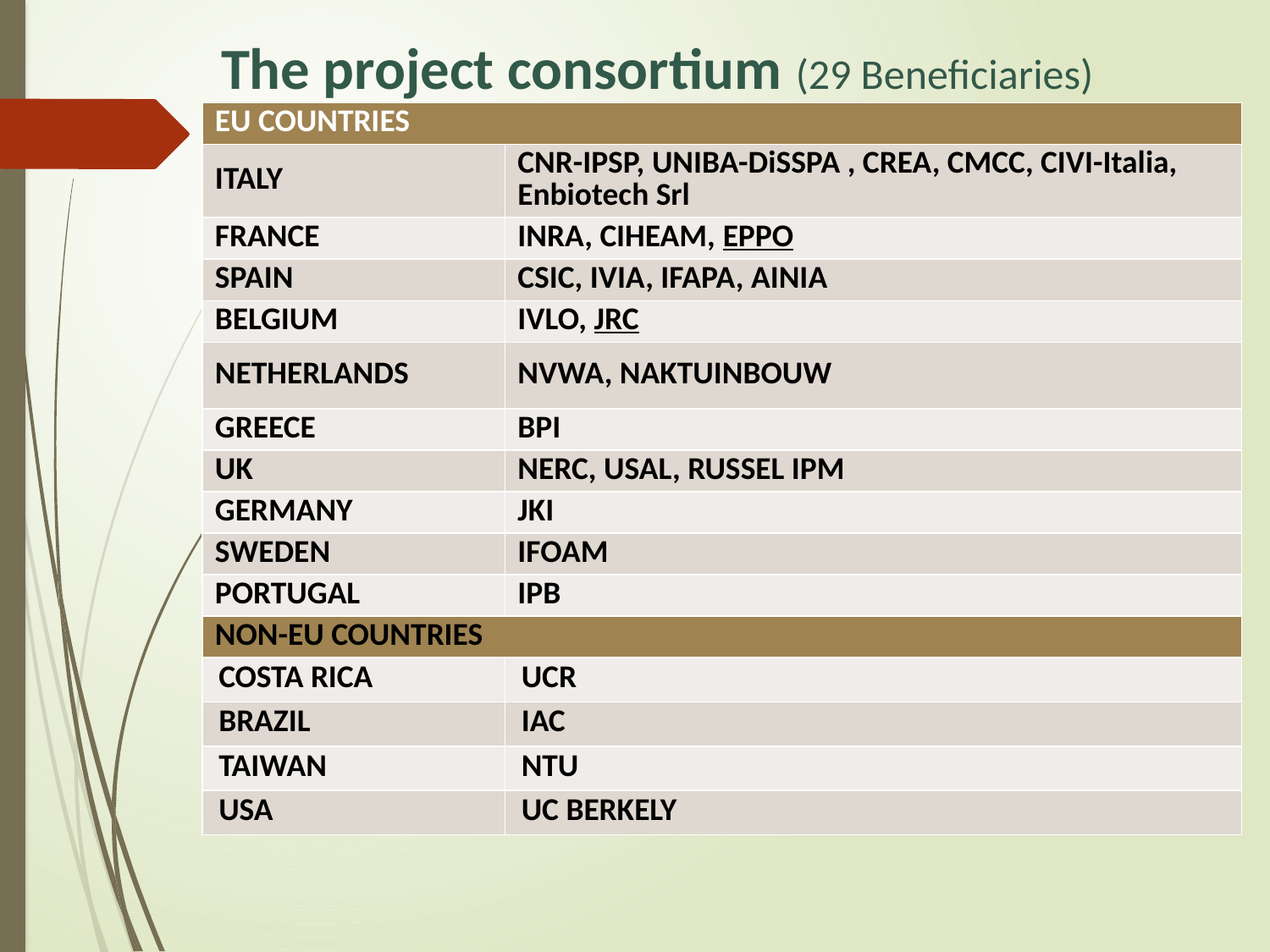

The project consortium (29 Beneficiaries)
| EU COUNTRIES |  |
| --- | --- |
| ITALY | CNR-IPSP, UNIBA-DiSSPA , CREA, CMCC, CIVI-Italia, Enbiotech Srl |
| FRANCE | INRA, CIHEAM, EPPO |
| SPAIN | CSIC, IVIA, IFAPA, AINIA |
| BELGIUM | IVLO, JRC |
| NETHERLANDS | NVWA, NAKTUINBOUW |
| GREECE | BPI |
| UK | NERC, USAL, RUSSEL IPM |
| GERMANY | JKI |
| SWEDEN | IFOAM |
| PORTUGAL | IPB |
| NON-EU COUNTRIES |  |
| COSTA RICA | UCR |
| BRAZIL | IAC |
| TAIWAN | NTU |
| USA | UC BERKELY |